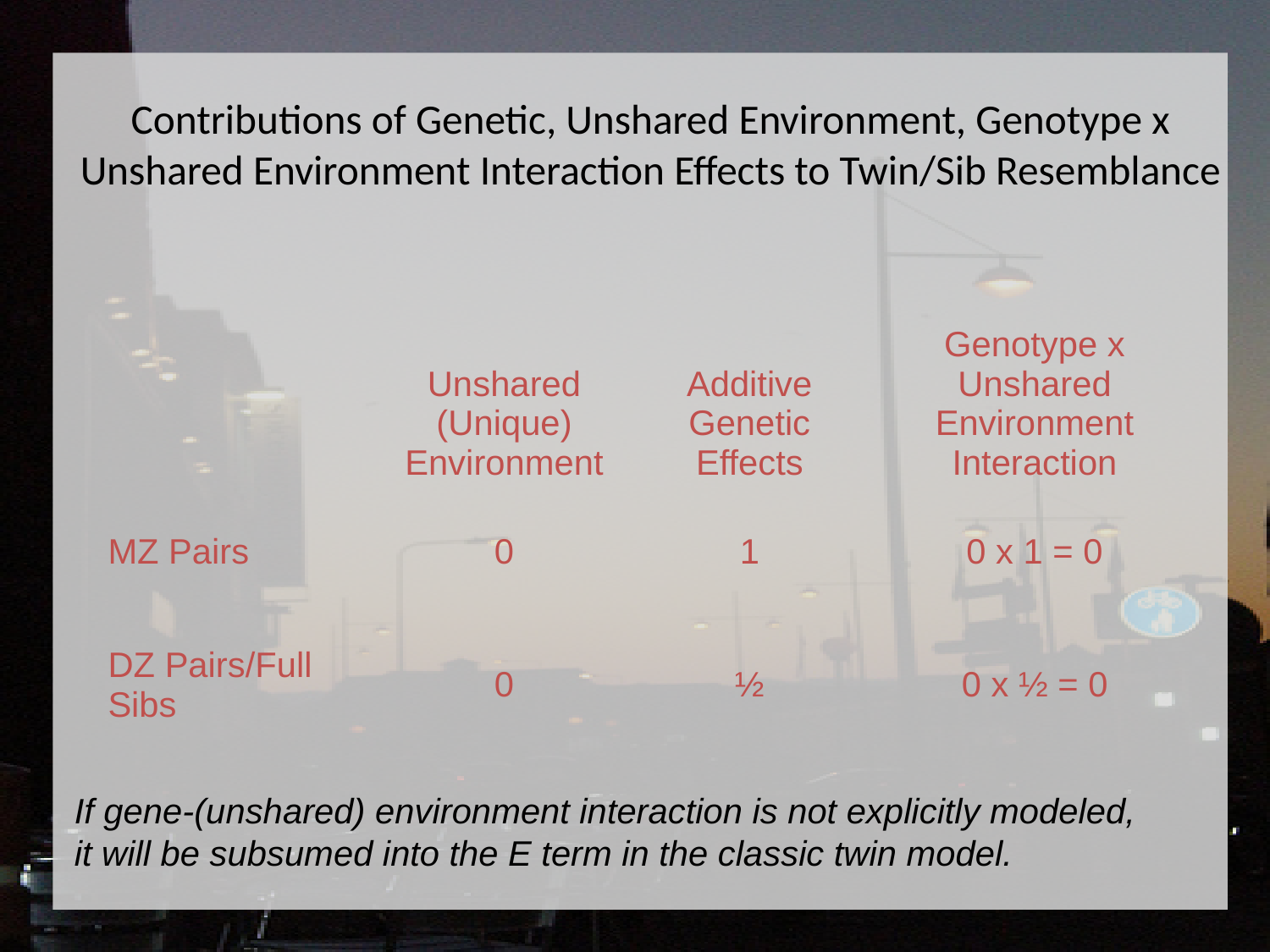

# Contributions of Genetic, Unshared Environment, Genotype x Unshared Environment Interaction Effects to Twin/Sib Resemblance
|  | Unshared (Unique) Environment | Additive Genetic Effects | Genotype x Unshared Environment Interaction |
| --- | --- | --- | --- |
| MZ Pairs | 0 | 1 | 0 x 1 = 0 |
| DZ Pairs/Full Sibs | 0 | ½ | 0 x ½ = 0 |
If gene-(unshared) environment interaction is not explicitly modeled,
it will be subsumed into the E term in the classic twin model.